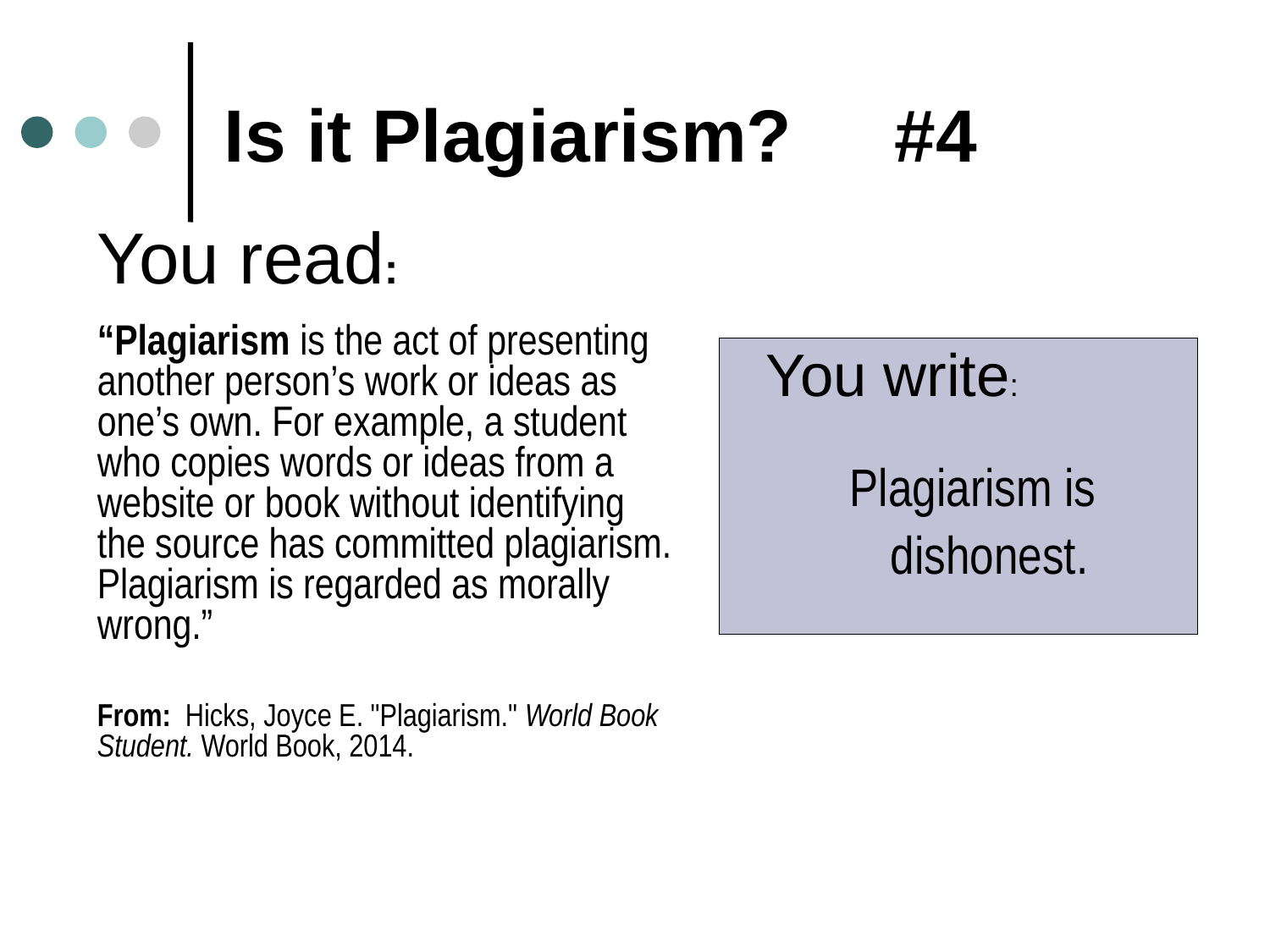

# Is it Plagiarism?     #4
You read:

“Plagiarism is the act of presenting another person’s work or ideas as one’s own. For example, a student who copies words or ideas from a website or book without identifying the source has committed plagiarism. Plagiarism is regarded as morally wrong.”

From:  Hicks, Joyce E. "Plagiarism." World Book Student. World Book, 2014.

  You write:

  Plagiarism is
       dishonest.